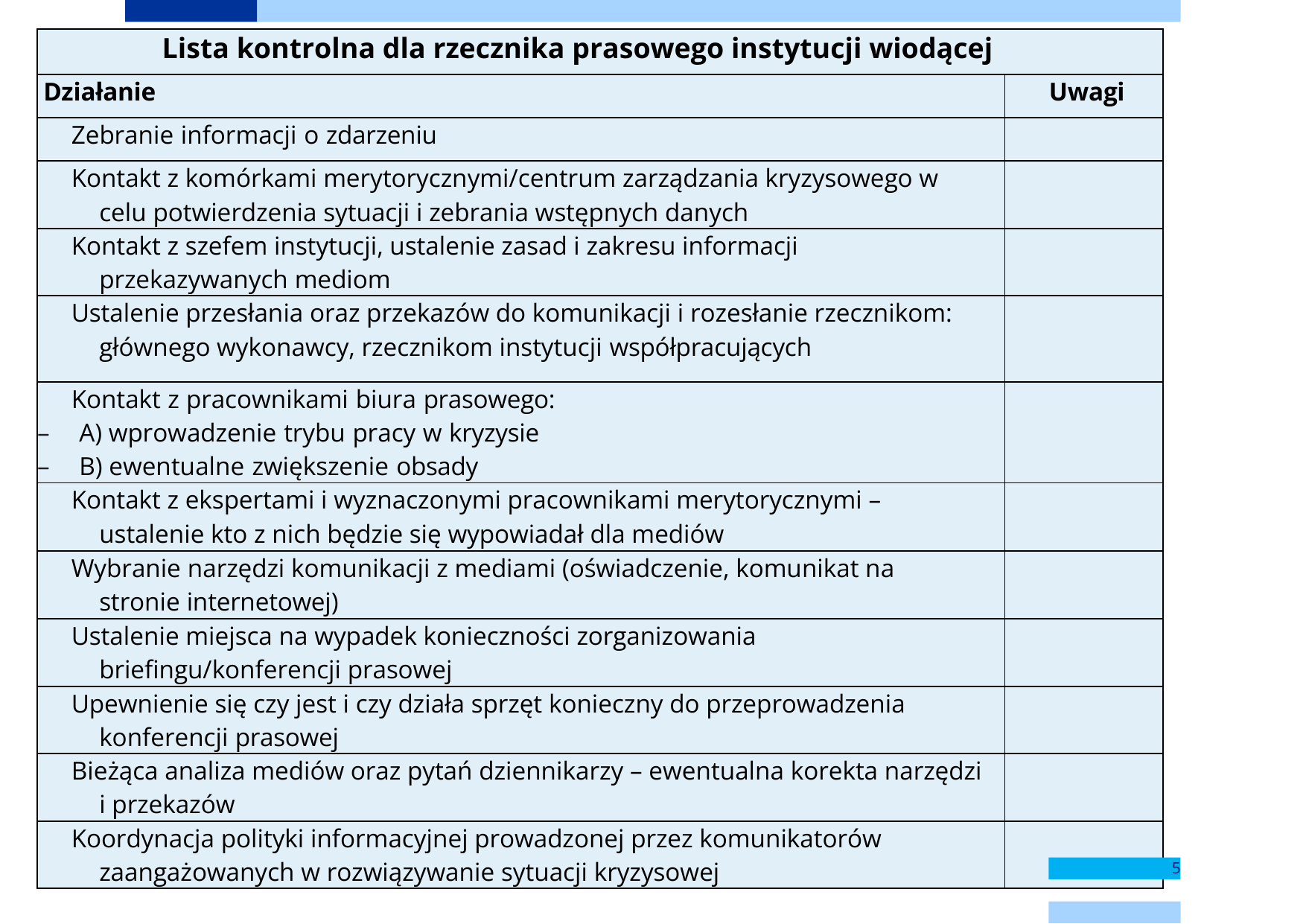

| Lista kontrolna dla rzecznika prasowego instytucji wiodącej |  |
| --- | --- |
| Działanie | Uwagi |
| Zebranie informacji o zdarzeniu |  |
| Kontakt z komórkami merytorycznymi/centrum zarządzania kryzysowego w celu potwierdzenia sytuacji i zebrania wstępnych danych |  |
| Kontakt z szefem instytucji, ustalenie zasad i zakresu informacji przekazywanych mediom |  |
| Ustalenie przesłania oraz przekazów do komunikacji i rozesłanie rzecznikom: głównego wykonawcy, rzecznikom instytucji współpracujących |  |
| Kontakt z pracownikami biura prasowego: A) wprowadzenie trybu pracy w kryzysie B) ewentualne zwiększenie obsady |  |
| Kontakt z ekspertami i wyznaczonymi pracownikami merytorycznymi – ustalenie kto z nich będzie się wypowiadał dla mediów |  |
| Wybranie narzędzi komunikacji z mediami (oświadczenie, komunikat na stronie internetowej) |  |
| Ustalenie miejsca na wypadek konieczności zorganizowania briefingu/konferencji prasowej |  |
| Upewnienie się czy jest i czy działa sprzęt konieczny do przeprowadzenia konferencji prasowej |  |
| Bieżąca analiza mediów oraz pytań dziennikarzy – ewentualna korekta narzędzi i przekazów |  |
| Koordynacja polityki informacyjnej prowadzonej przez komunikatorów zaangażowanych w rozwiązywanie sytuacji kryzysowej |  |
5